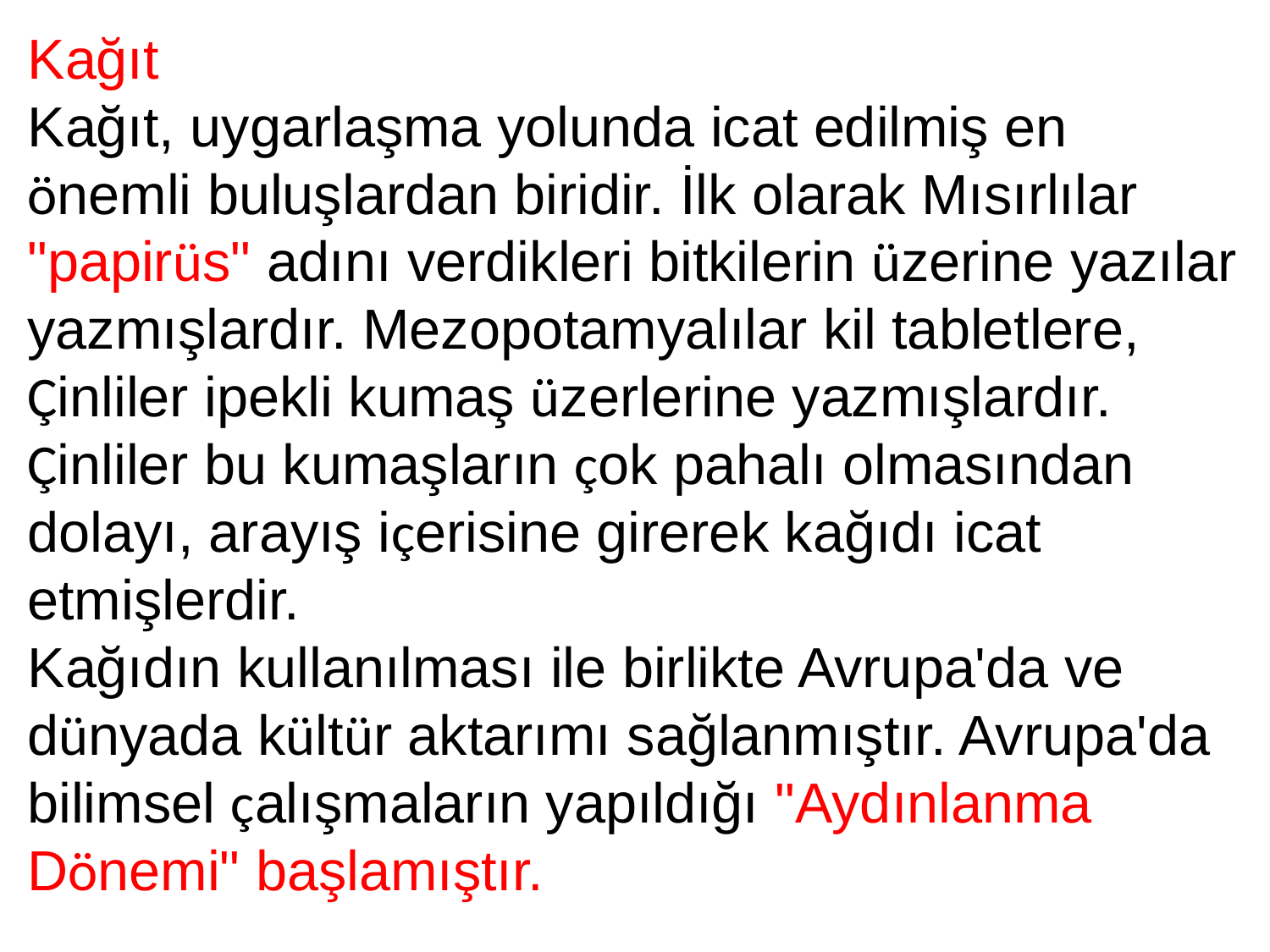

Kağıt
Kağıt, uygarlaşma yolunda icat edilmiş en önemli buluşlardan biridir. İlk olarak Mısırlılar "papirüs" adını verdikleri bitkilerin üzerine yazılar yazmışlardır. Mezopotamyalılar kil tabletlere, Çinliler ipekli kumaş üzerlerine yazmışlardır.
Çinliler bu kumaşların çok pahalı olmasından dolayı, arayış içerisine girerek kağıdı icat etmişlerdir.
Kağıdın kullanılması ile birlikte Avrupa'da ve dünyada kültür aktarımı sağlanmıştır. Avrupa'da bilimsel çalışmaların yapıldığı "Aydınlanma Dönemi" başlamıştır.